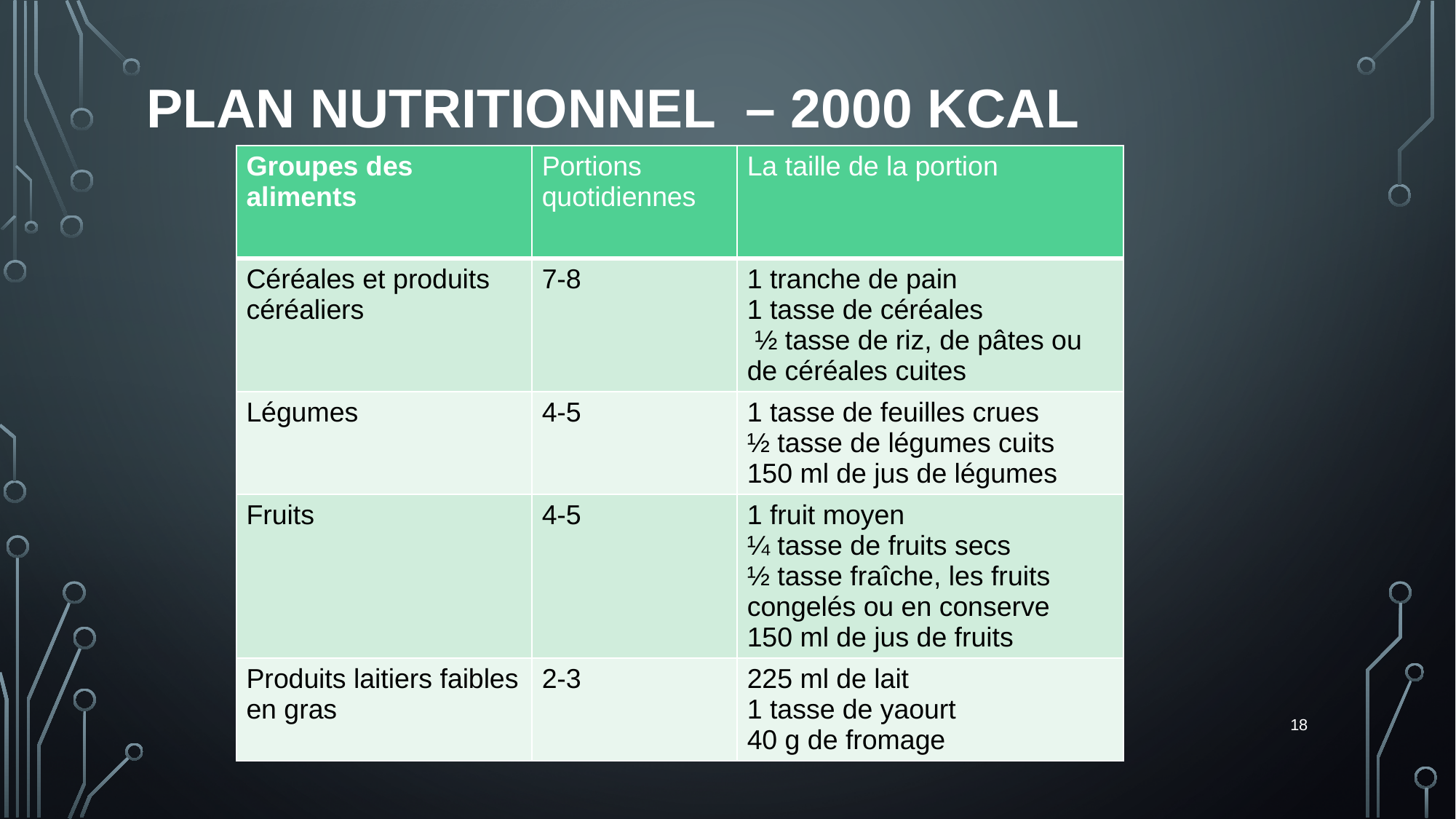

# Plan nutritionnel  – 2000 kcal
| Groupes des aliments | Portions quotidiennes | La taille de la portion |
| --- | --- | --- |
| Céréales et produits céréaliers | 7-8 | 1 tranche de pain 1 tasse de céréales ½ tasse de riz, de pâtes ou de céréales cuites |
| Légumes | 4-5 | 1 tasse de feuilles crues ½ tasse de légumes cuits 150 ml de jus de légumes |
| Fruits | 4-5 | 1 fruit moyen ¼ tasse de fruits secs ½ tasse fraîche, les fruits congelés ou en conserve 150 ml de jus de fruits |
| Produits laitiers faibles en gras | 2-3 | 225 ml de lait 1 tasse de yaourt 40 g de fromage |
18